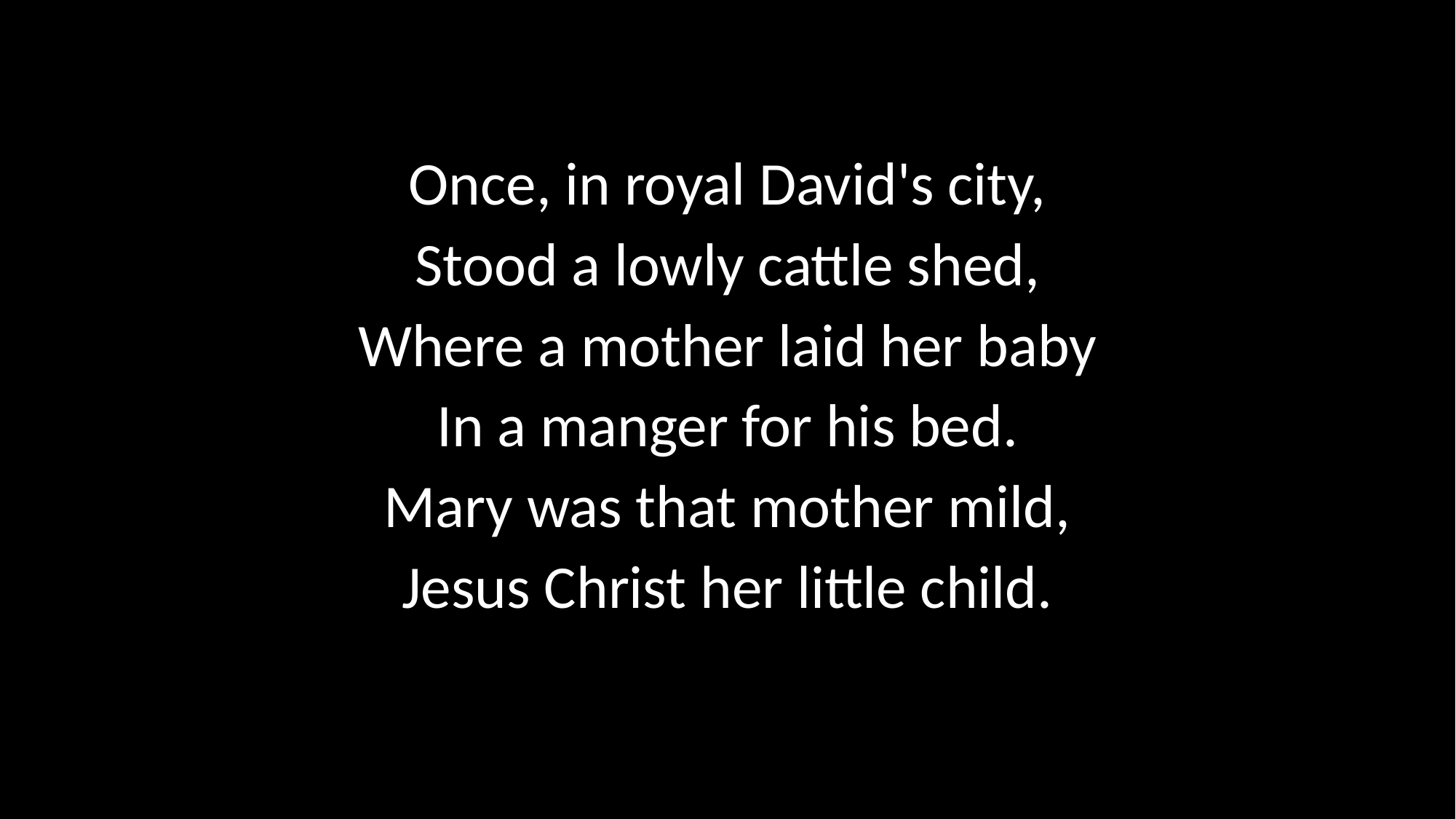

Once, in royal David's city,
Stood a lowly cattle shed,
Where a mother laid her baby
In a manger for his bed.
Mary was that mother mild,
Jesus Christ her little child.